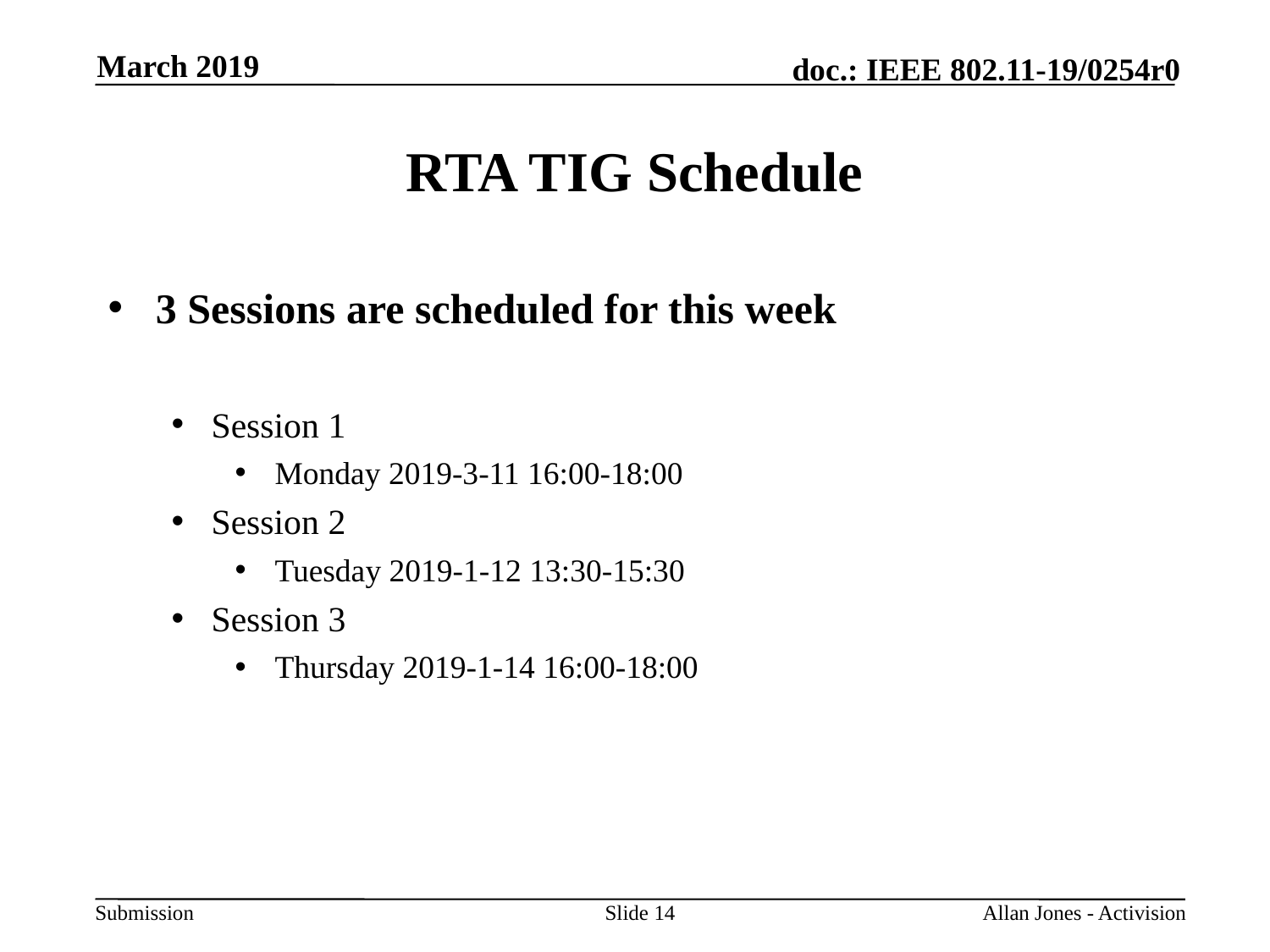

March 2019
# RTA TIG Schedule
3 Sessions are scheduled for this week

Session 1
 Monday 2019-3-11 16:00-18:00
Session 2
 Tuesday 2019-1-12 13:30-15:30
Session 3
 Thursday 2019-1-14 16:00-18:00

Slide 14
Allan Jones - Activision